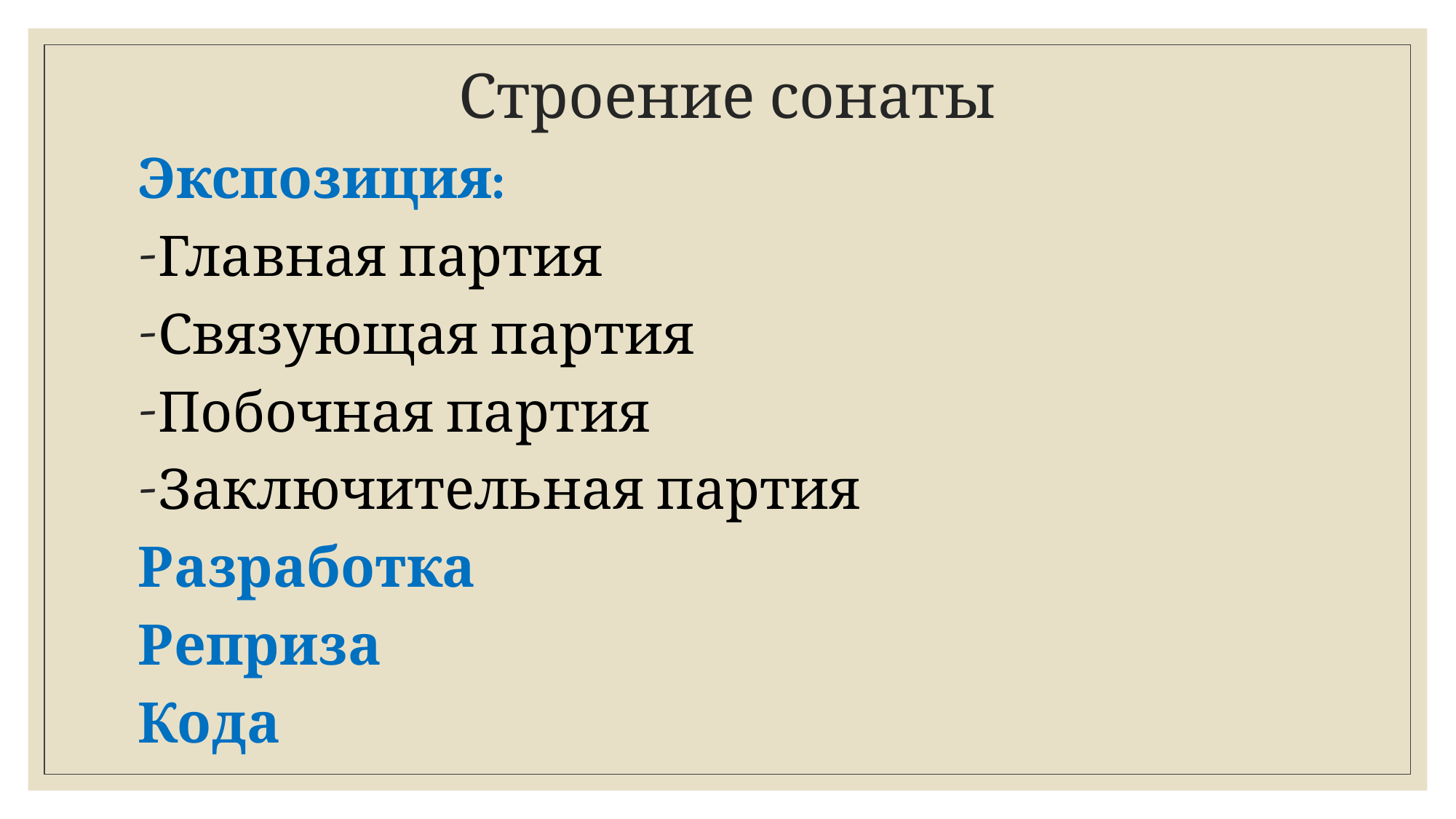

# Строение сонаты
Экспозиция:
Главная партия
Связующая партия
Побочная партия
Заключительная партия
Разработка
Реприза
Кода